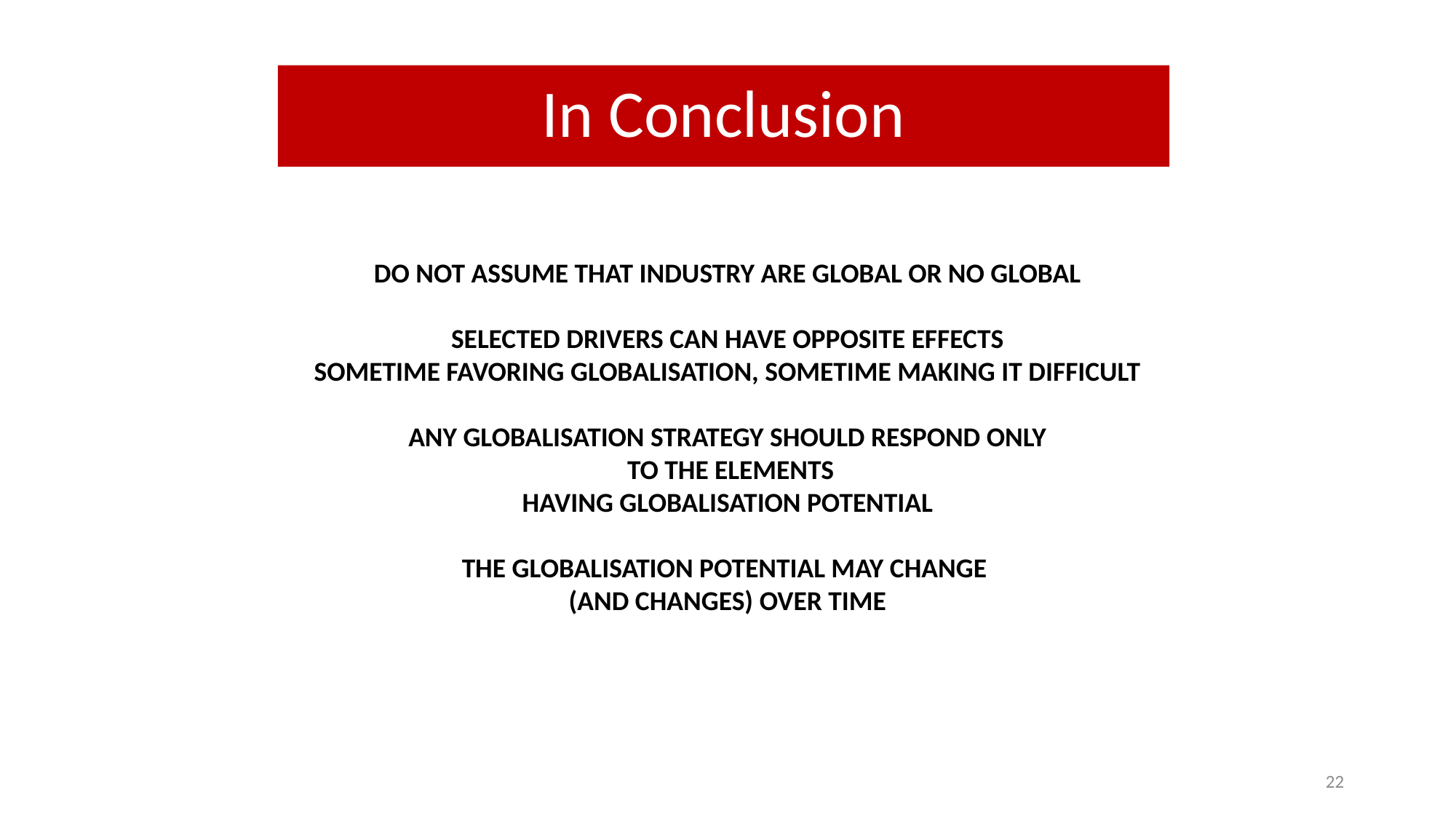

# In Conclusion
DO NOT ASSUME THAT INDUSTRY ARE GLOBAL OR NO GLOBAL

SELECTED DRIVERS CAN HAVE OPPOSITE EFFECTS
SOMETIME FAVORING GLOBALISATION, SOMETIME MAKING IT DIFFICULT

ANY GLOBALISATION STRATEGY SHOULD RESPOND ONLY
 TO THE ELEMENTS
HAVING GLOBALISATION POTENTIAL

THE GLOBALISATION POTENTIAL MAY CHANGE
(AND CHANGES) OVER TIME

22